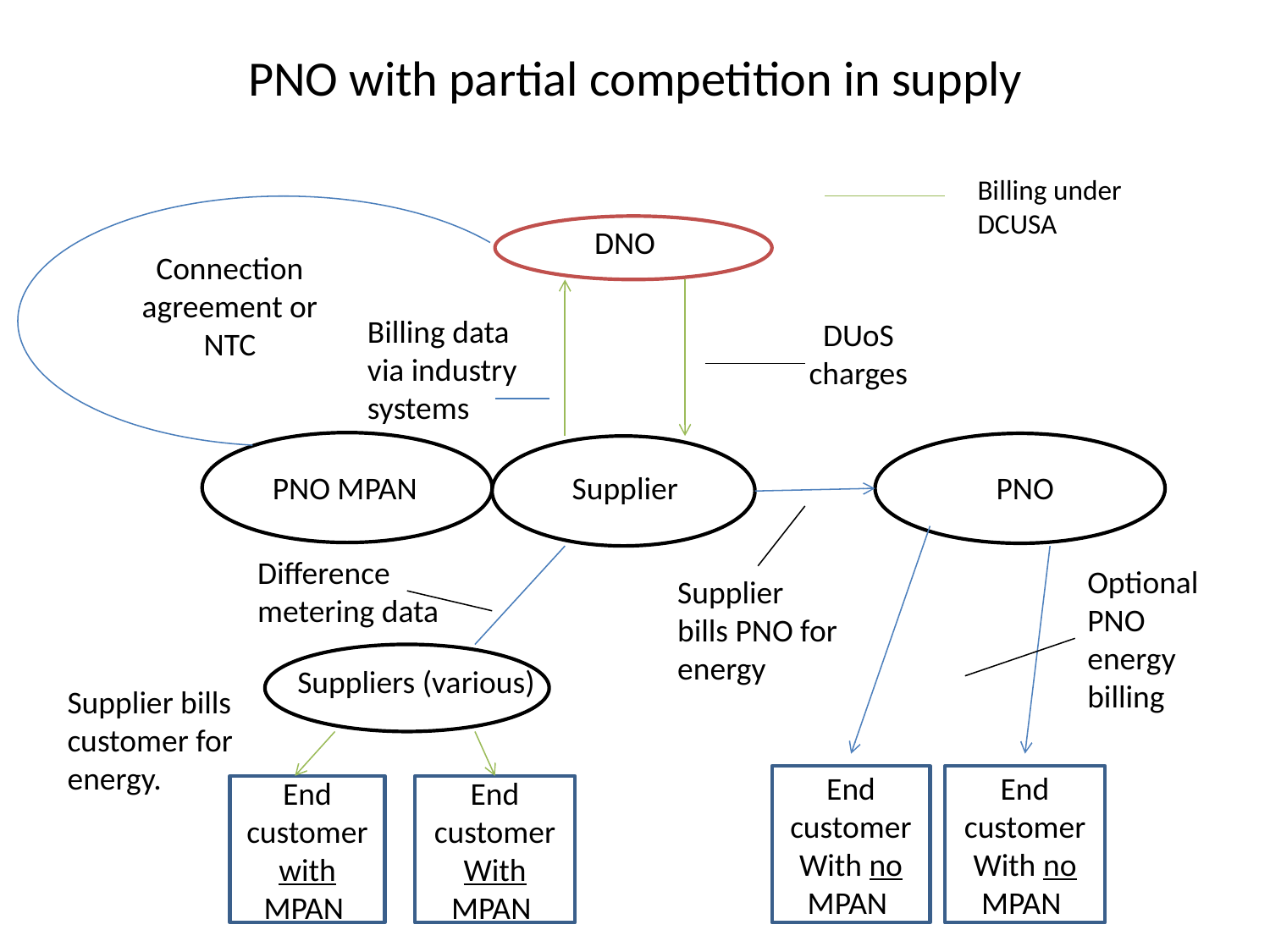

# PNO with partial competition in supply

Billing under DCUSA

DNO
Connection agreement or NTC
Billing data via industry systems
DUoS charges

PNO MPAN
Supplier
PNO
Difference metering data
Optional PNO energy billing
Supplier bills PNO for energy

Suppliers (various)
Supplier bills customer for energy.
End customer
With no MPAN
End customer
With no MPAN
End customer with
MPAN
End customer
With MPAN